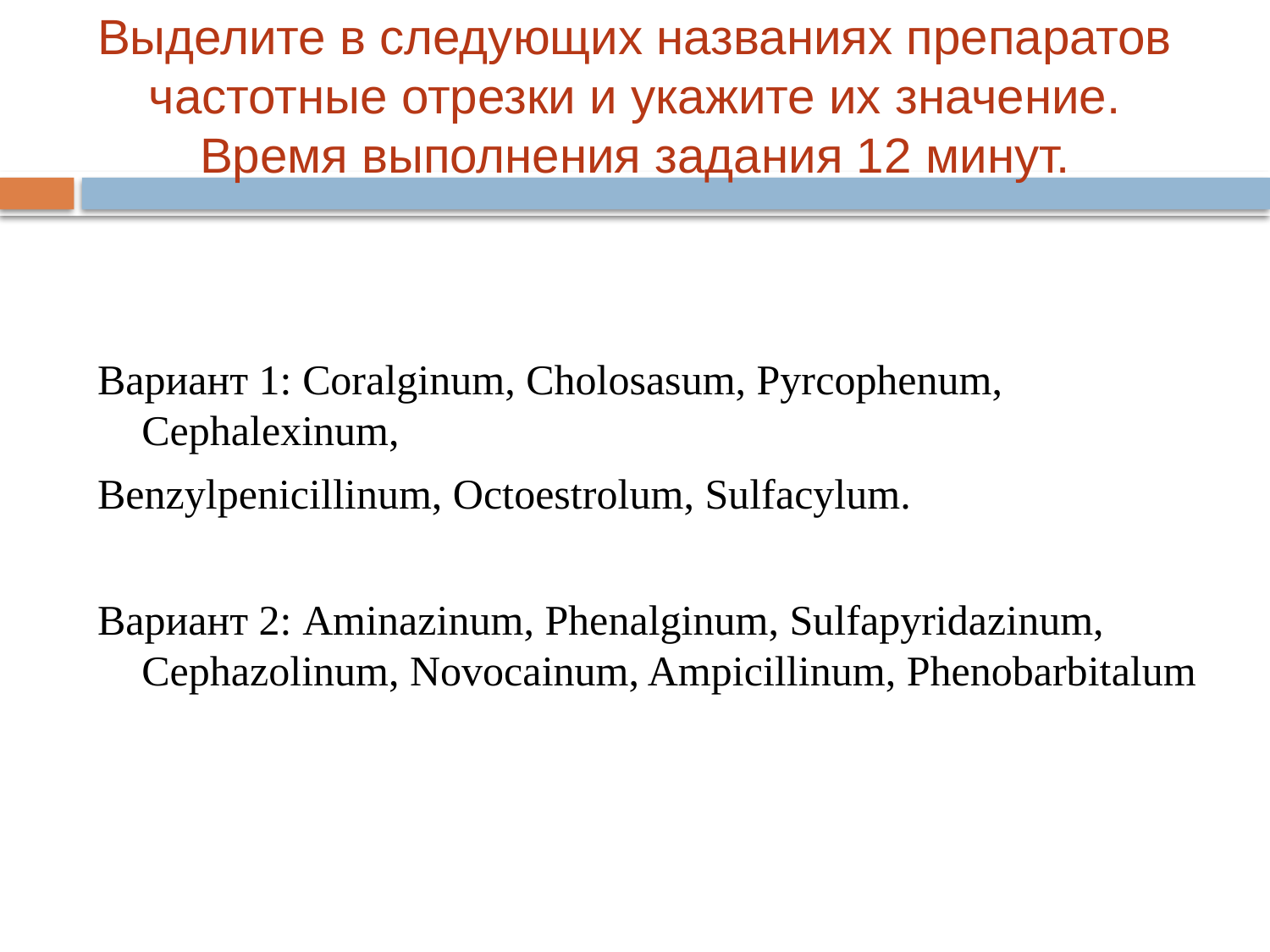

# Выделите в следующих названиях препаратов частотные отрезки и укажите их значение. Время выполнения задания 12 минут.
Вариант 1: Coralginum, Cholosasum, Pyrcophenum, Cephalexinum,
Benzylpenicillinum, Octoestrolum, Sulfacylum.

Вариант 2: Aminazinum, Phenalginum, Sulfapyridazinum, Cephazolinum, Novocainum, Ampicillinum, Phenobarbitalum